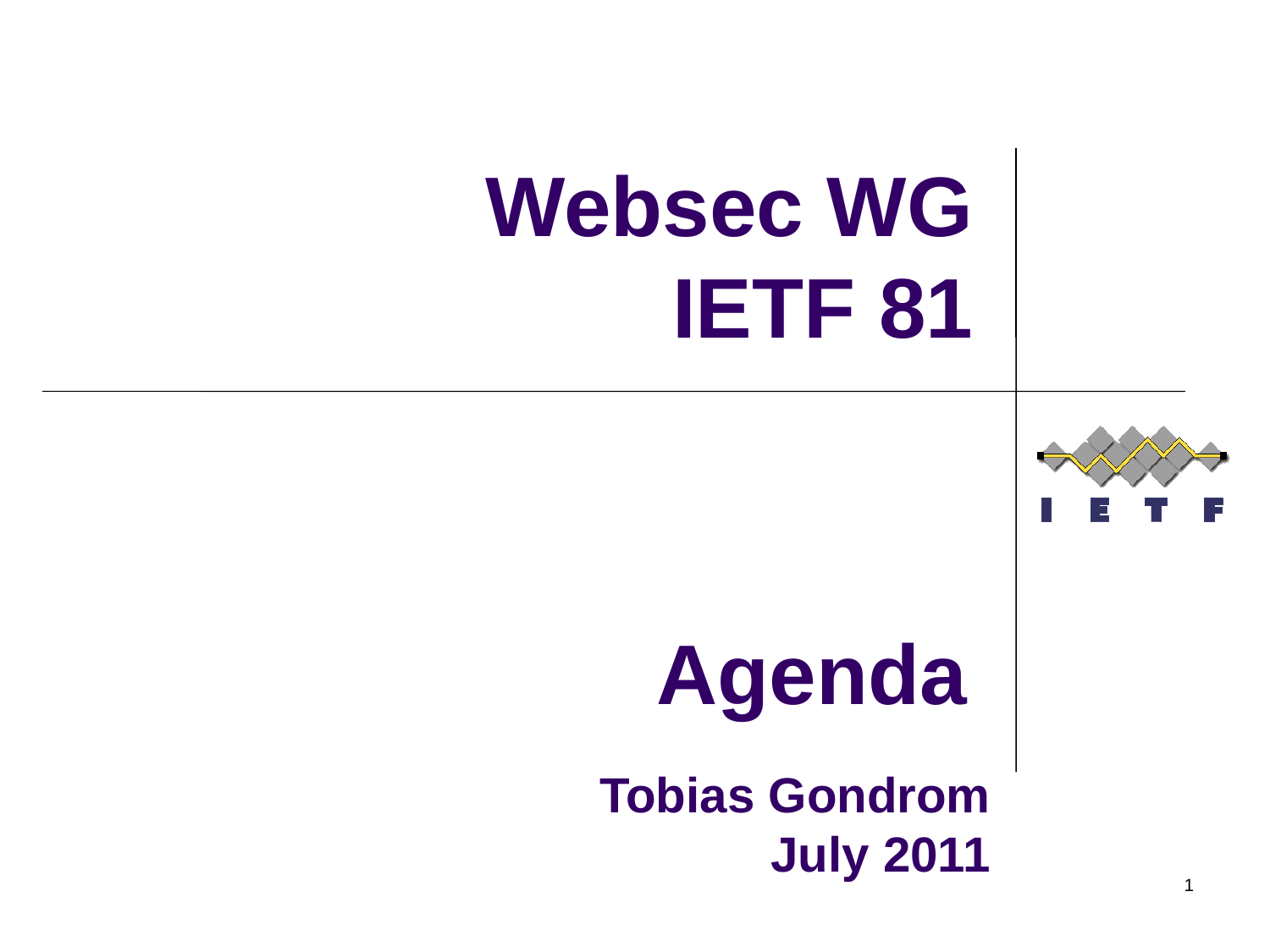

Websec WG
IETF 81
Agenda
 Tobias Gondrom
July 2011
1